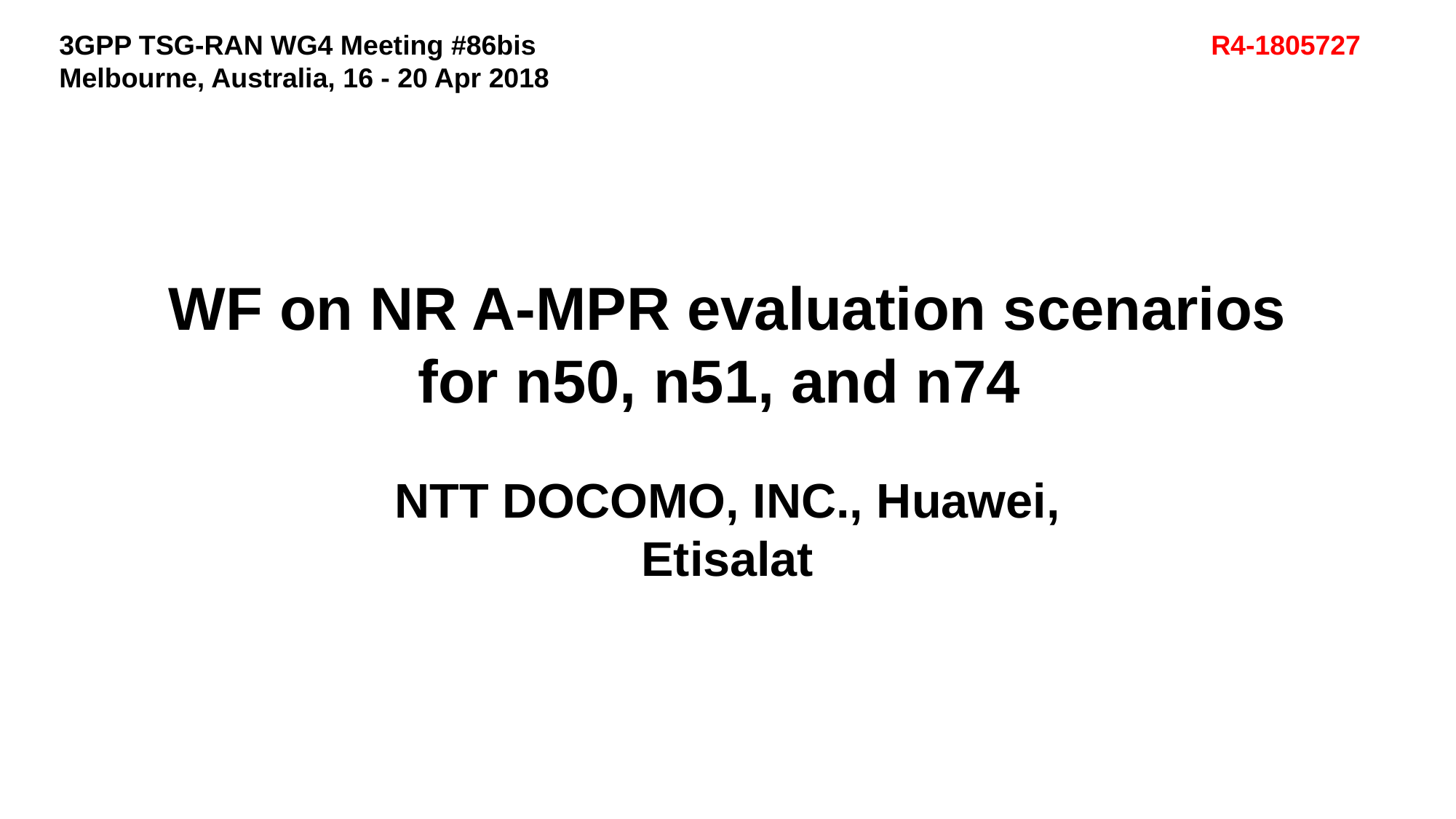

R4-1805727
3GPP TSG-RAN WG4 Meeting #86bis
Melbourne, Australia, 16 - 20 Apr 2018
# WF on NR A-MPR evaluation scenarios for n50, n51, and n74
NTT DOCOMO, INC., Huawei, Etisalat